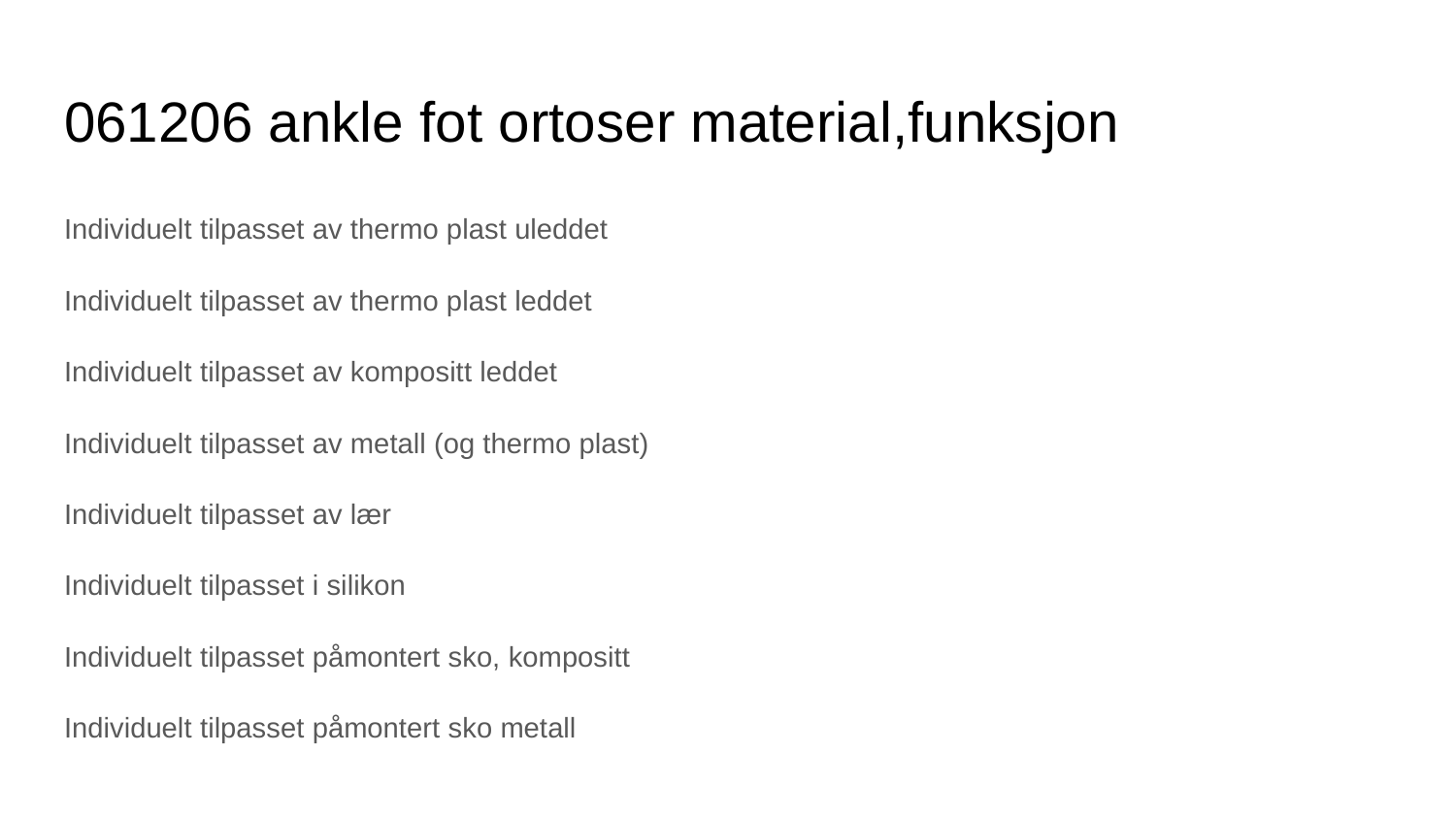

# 061206 ankle fot ortoser material,funksjon
Individuelt tilpasset av thermo plast uleddet
Individuelt tilpasset av thermo plast leddet
Individuelt tilpasset av kompositt leddet
Individuelt tilpasset av metall (og thermo plast)
Individuelt tilpasset av lær
Individuelt tilpasset i silikon
Individuelt tilpasset påmontert sko, kompositt
Individuelt tilpasset påmontert sko metall